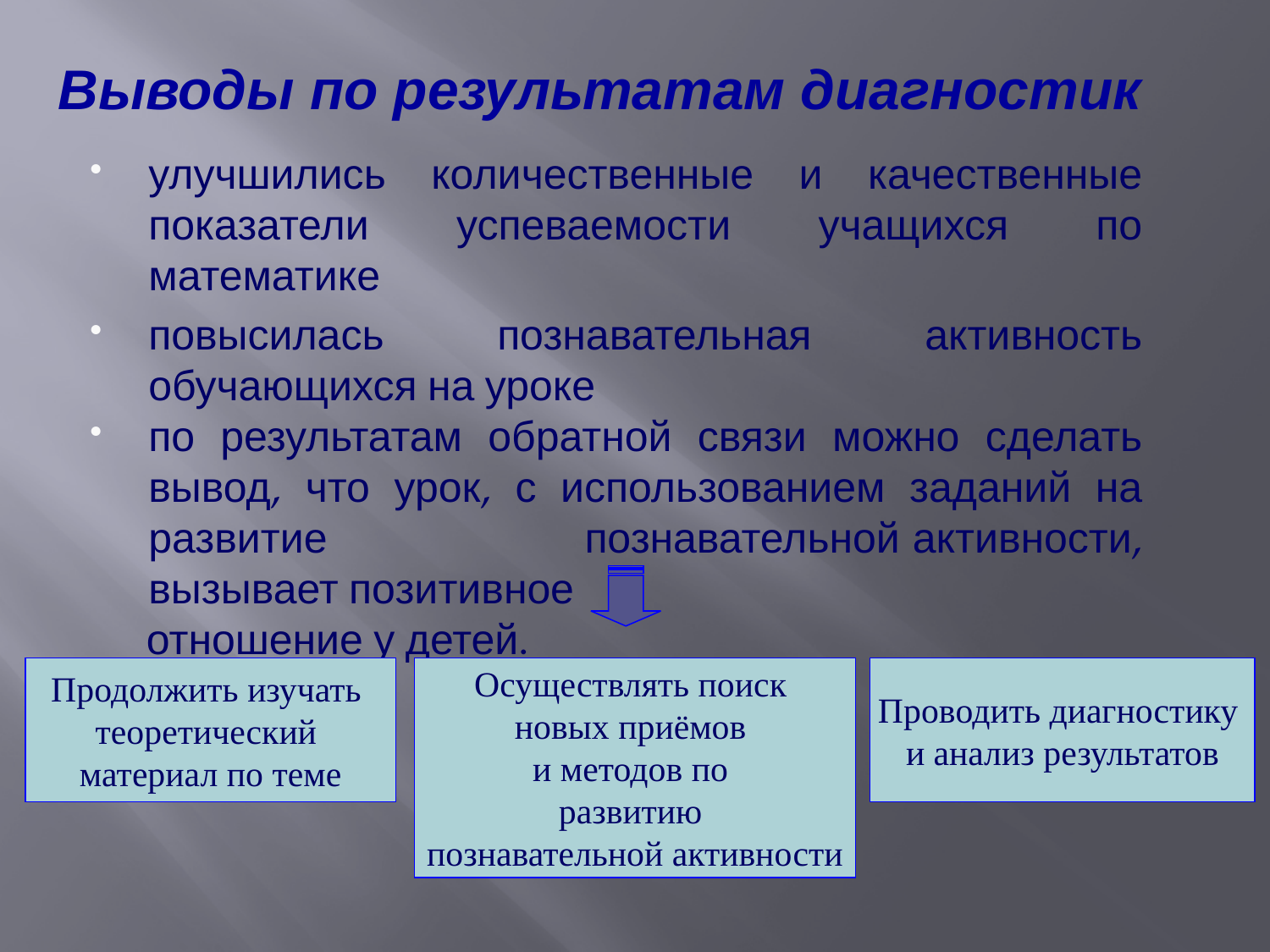

# Выводы по результатам диагностик
улучшились количественные и качественные показатели успеваемости учащихся по математике
повысилась познавательная активность обучающихся на уроке
по результатам обратной связи можно сделать вывод, что урок, с использованием заданий на развитие                    познавательной активности, вызывает позитивное
       отношение у детей.

Продолжить изучать
теоретический
материал по теме
Осуществлять поиск
новых приёмов
и методов по
развитию
познавательной активности
Проводить диагностику
и анализ результатов